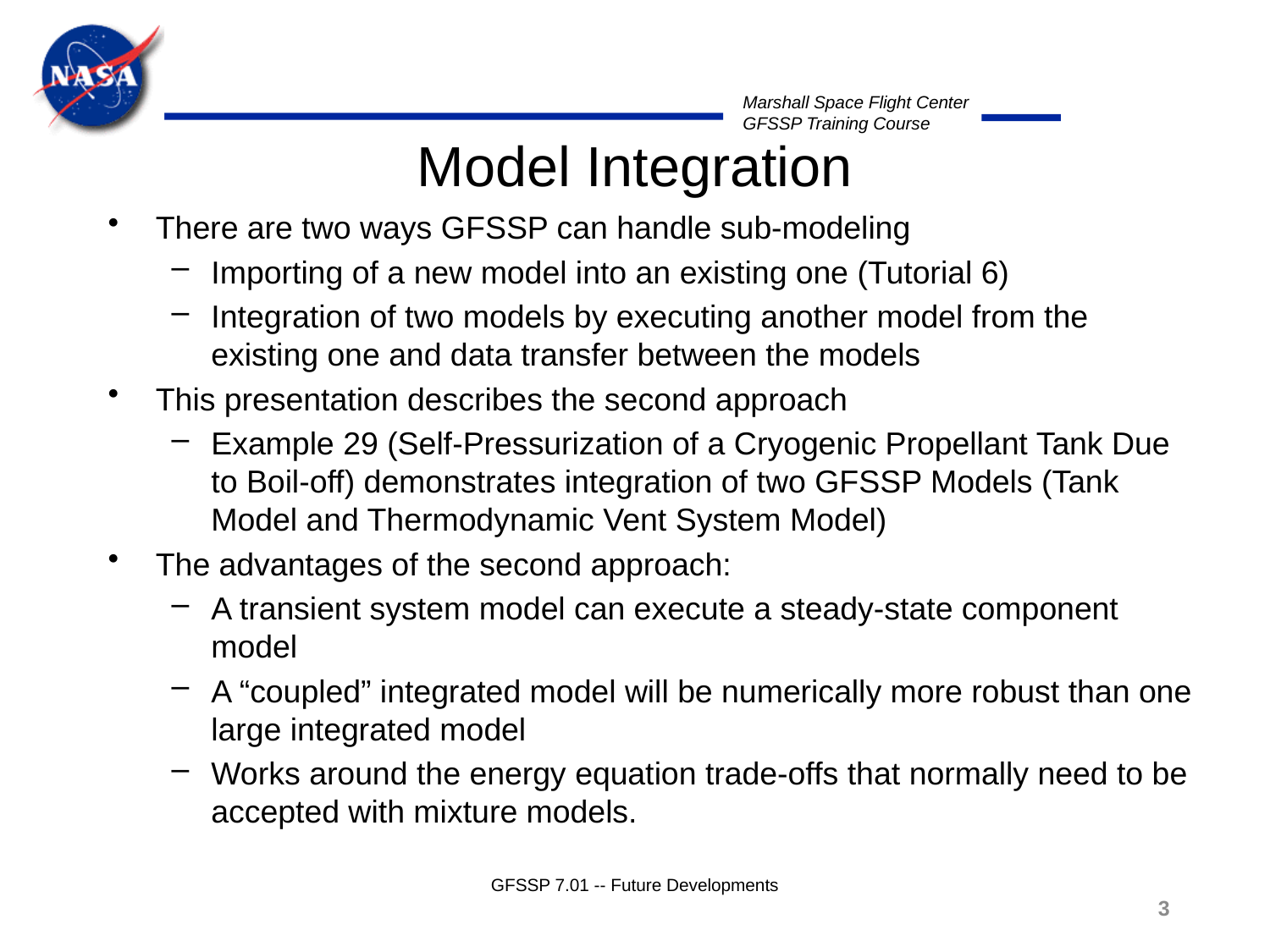

# Model Integration
There are two ways GFSSP can handle sub-modeling
Importing of a new model into an existing one (Tutorial 6)
Integration of two models by executing another model from the existing one and data transfer between the models
This presentation describes the second approach
Example 29 (Self-Pressurization of a Cryogenic Propellant Tank Due to Boil-off) demonstrates integration of two GFSSP Models (Tank Model and Thermodynamic Vent System Model)
The advantages of the second approach:
A transient system model can execute a steady-state component model
A “coupled” integrated model will be numerically more robust than one large integrated model
Works around the energy equation trade-offs that normally need to be accepted with mixture models.
GFSSP 7.01 -- Future Developments
3